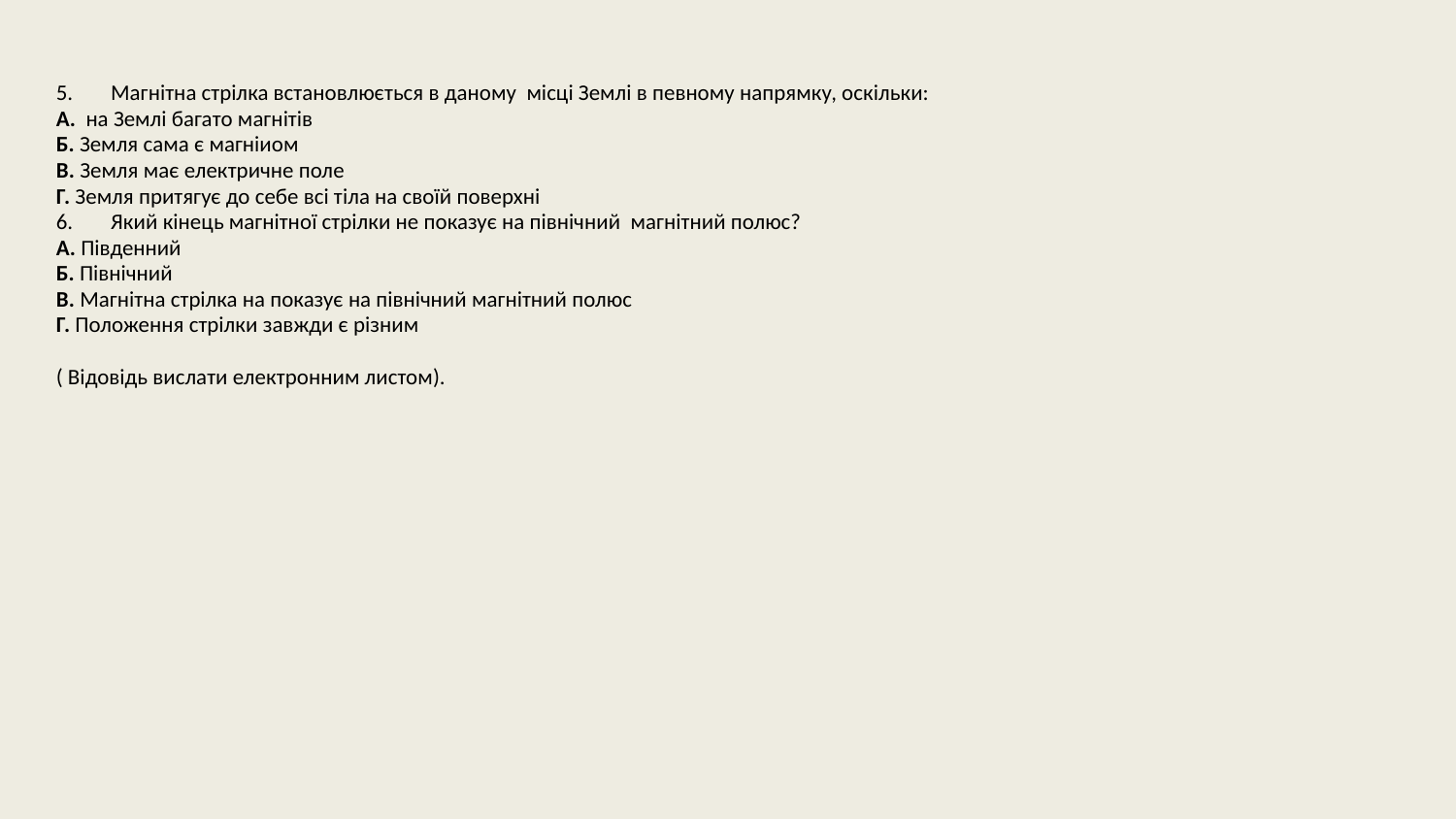

Магнітна стрілка встановлюється в даному  місці Землі в певному напрямку, оскільки:
А.  на Землі багато магнітів
Б. Земля сама є магніиом
В. Земля має електричне поле
Г. Земля притягує до себе всі тіла на своїй поверхні
Який кінець магнітної стрілки не показує на північний  магнітний полюс?
А. Південний
Б. Північний
В. Магнітна стрілка на показує на північний магнітний полюс
Г. Положення стрілки завжди є різним

( Відовідь вислати електронним листом).